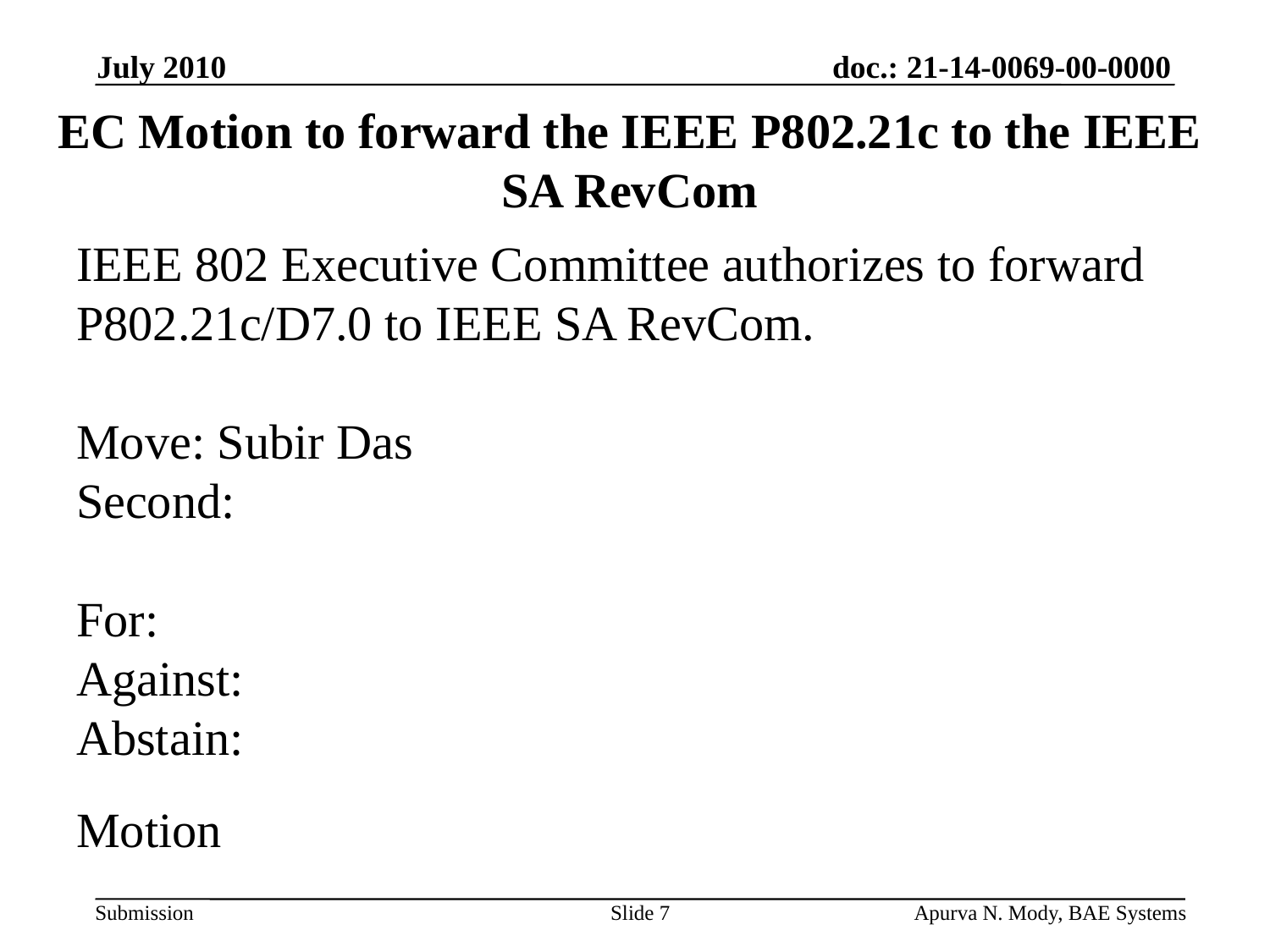

July 2010
# EC Motion to forward the IEEE P802.21c to the IEEE SA RevCom
IEEE 802 Executive Committee authorizes to forward P802.21c/D7.0 to IEEE SA RevCom.

Move: Subir Das
Second:

For:
Against:
Abstain:

Motion
Slide 7
Apurva N. Mody, BAE Systems